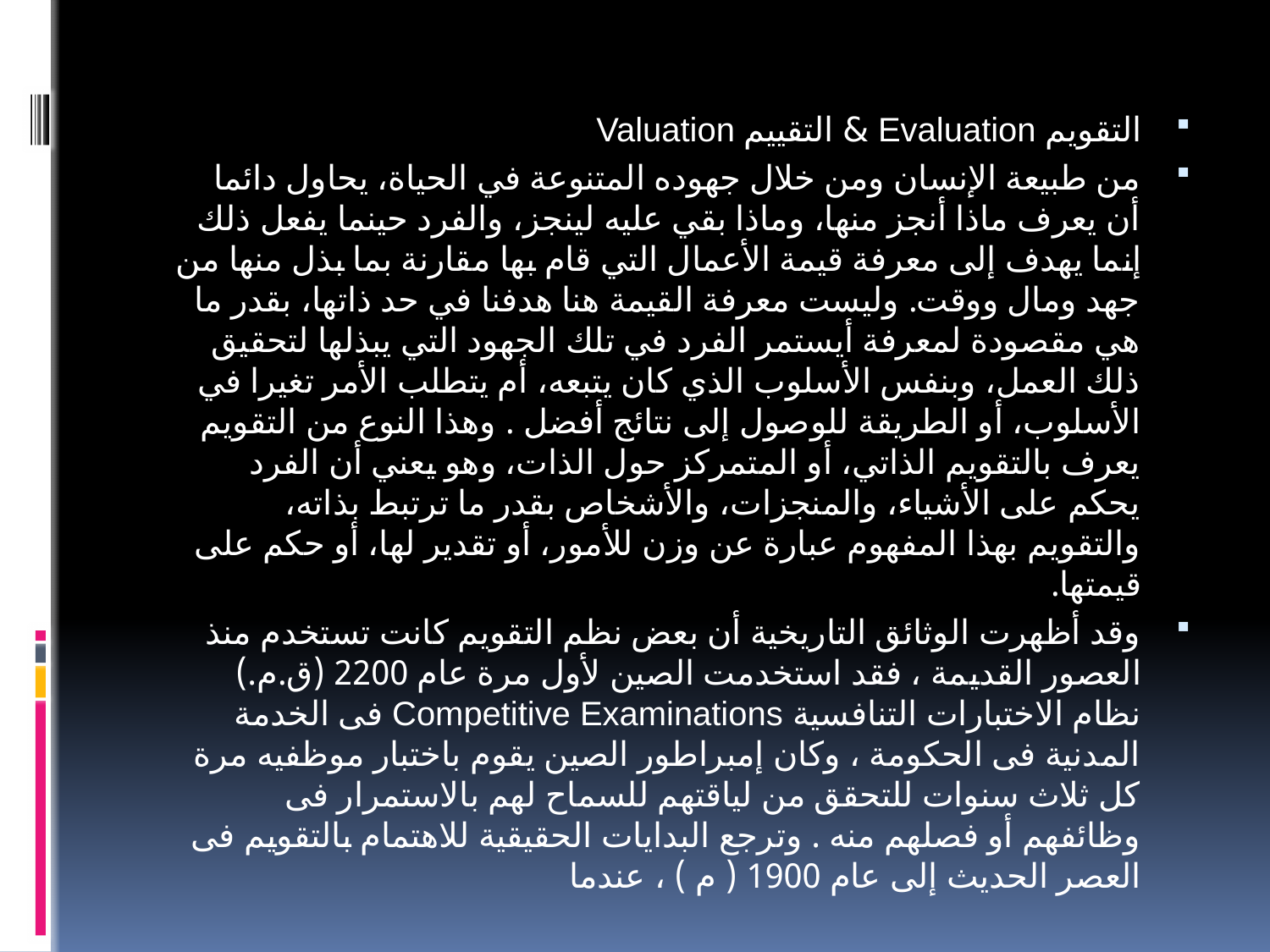

التقويم Evaluation & التقييم Valuation
من طبيعة الإنسان ومن خلال جهوده المتنوعة في الحياة، يحاول دائما أن يعرف ماذا أنجز منها، وماذا بقي عليه لينجز، والفرد حينما يفعل ذلك إنما يهدف إلى معرفة قيمة الأعمال التي قام بها مقارنة بما بذل منها من جهد ومال ووقت. وليست معرفة القيمة هنا هدفنا في حد ذاتها، بقدر ما هي مقصودة لمعرفة أيستمر الفرد في تلك الجهود التي يبذلها لتحقيق ذلك العمل، وبنفس الأسلوب الذي كان يتبعه، أم يتطلب الأمر تغيرا في الأسلوب، أو الطريقة للوصول إلى نتائج أفضل . 	وهذا النوع من التقويم يعرف بالتقويم الذاتي، أو المتمركز حول الذات، وهو يعني أن الفرد يحكم على الأشياء، والمنجزات، والأشخاص بقدر ما ترتبط بذاته، والتقويم بهذا المفهوم عبارة عن وزن للأمور، أو تقدير لها، أو حكم على قيمتها.
وقد أظهرت الوثائق التاريخية أن بعض نظم التقويم كانت تستخدم منذ العصور القديمة ، فقد استخدمت الصين لأول مرة عام 2200 (ق.م.) نظام الاختبارات التنافسية Competitive Examinations فى الخدمة المدنية فى الحكومة ، وكان إمبراطور الصين يقوم باختبار موظفيه مرة كل ثلاث سنوات للتحقق من لياقتهم للسماح لهم بالاستمرار فى وظائفهم أو فصلهم منه . وترجع البدايات الحقيقية للاهتمام بالتقويم فى العصر الحديث إلى عام 1900 ( م ) ، عندما